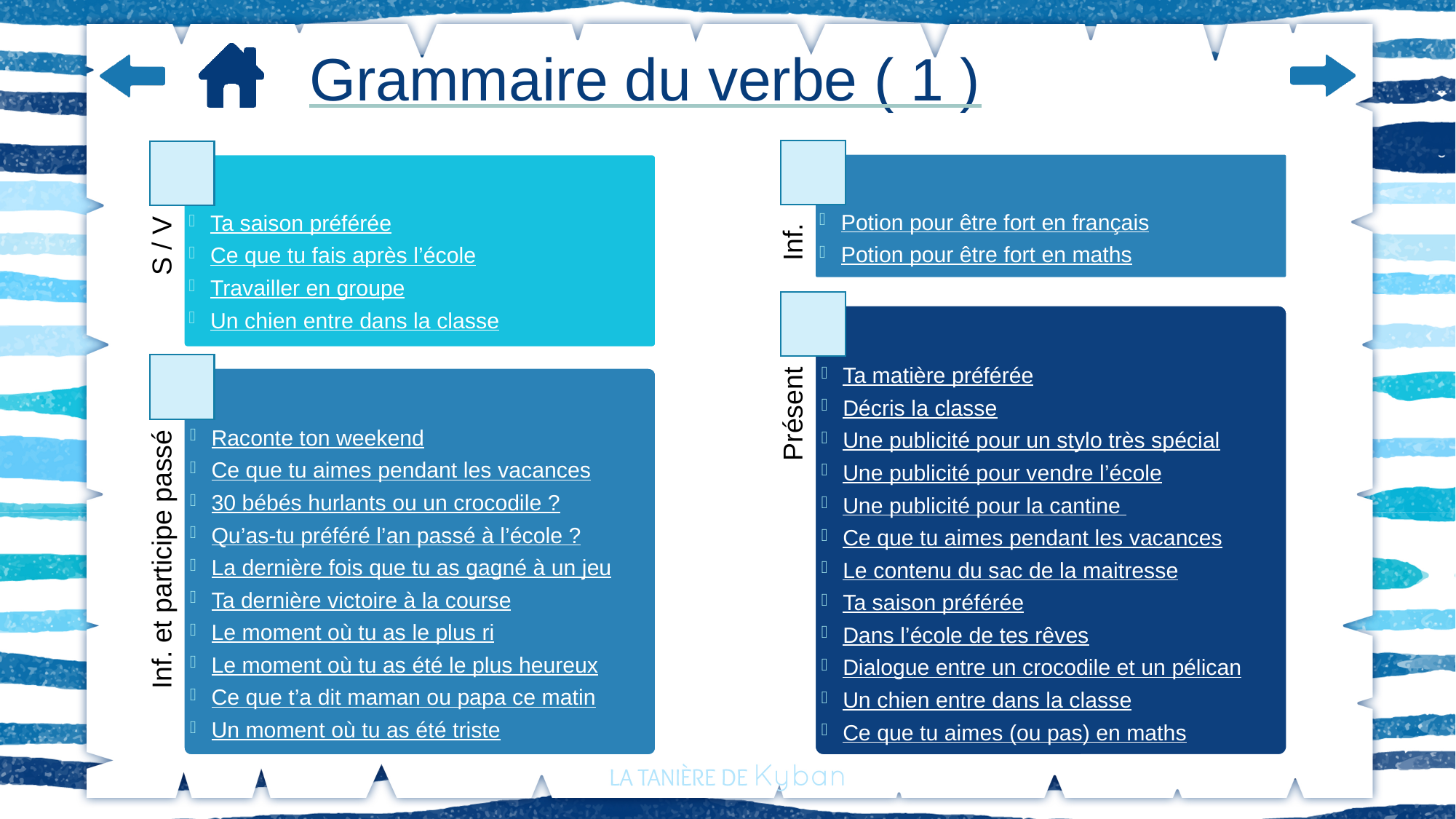

# Grammaire du verbe ( 1 )

Potion pour être fort en français
Potion pour être fort en maths

Inf.

Ta saison préférée
Ce que tu fais après l’école
Travailler en groupe
Un chien entre dans la classe

S / V

Ta matière préférée
Décris la classe
Une publicité pour un stylo très spécial
Une publicité pour vendre l’école
Une publicité pour la cantine
Ce que tu aimes pendant les vacances
Le contenu du sac de la maitresse
Ta saison préférée
Dans l’école de tes rêves
Dialogue entre un crocodile et un pélican
Un chien entre dans la classe
Ce que tu aimes (ou pas) en maths
Présent

Raconte ton weekend
Ce que tu aimes pendant les vacances
30 bébés hurlants ou un crocodile ?
Qu’as-tu préféré l’an passé à l’école ?
La dernière fois que tu as gagné à un jeu
Ta dernière victoire à la course
Le moment où tu as le plus ri
Le moment où tu as été le plus heureux
Ce que t’a dit maman ou papa ce matin
Un moment où tu as été triste
Inf. et participe passé